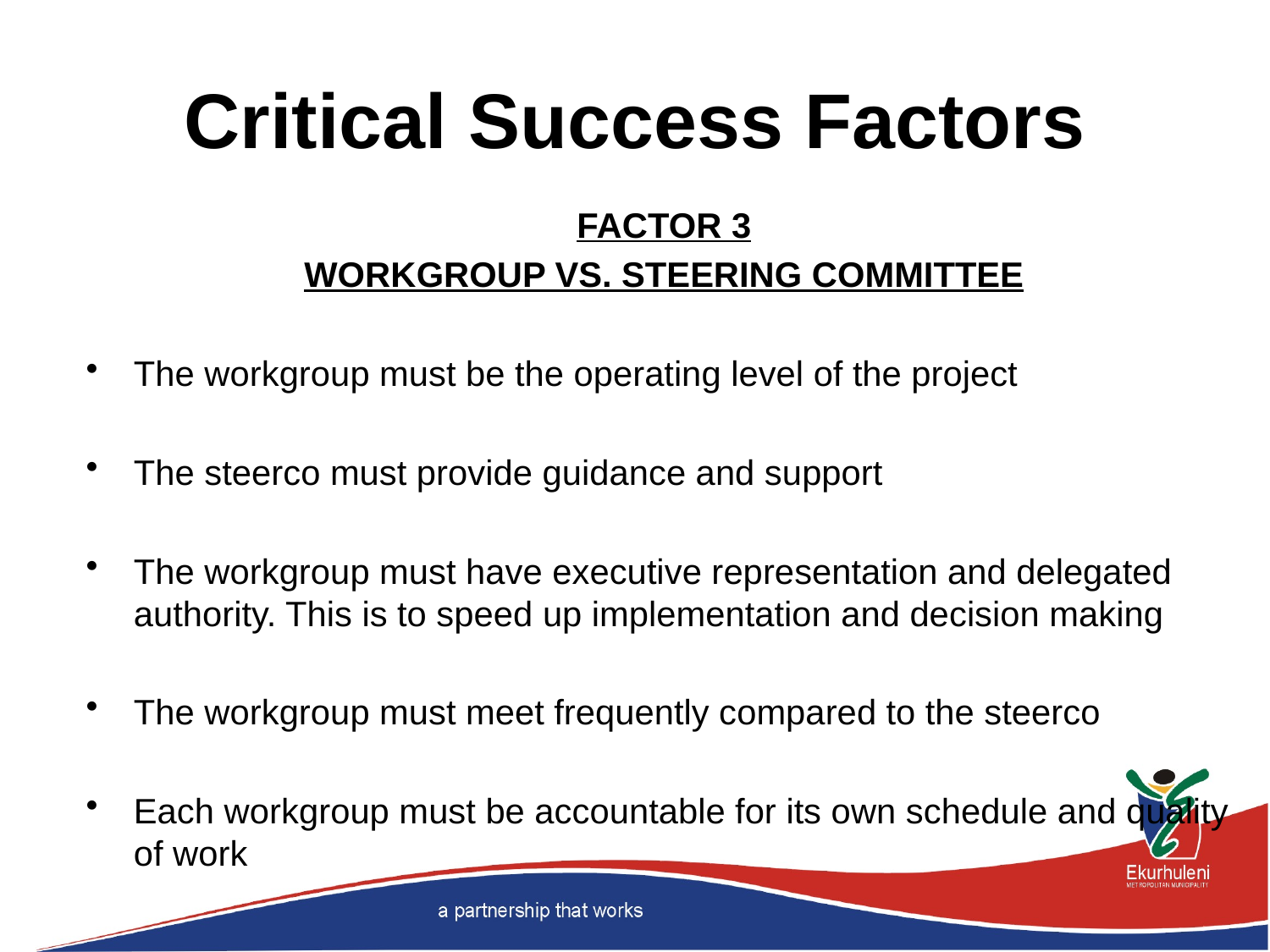

# Critical Success Factors
FACTOR 3
WORKGROUP VS. STEERING COMMITTEE

The workgroup must be the operating level of the project

The steerco must provide guidance and support

The workgroup must have executive representation and delegated authority. This is to speed up implementation and decision making

The workgroup must meet frequently compared to the steerco

Each workgroup must be accountable for its own schedule and quality of work